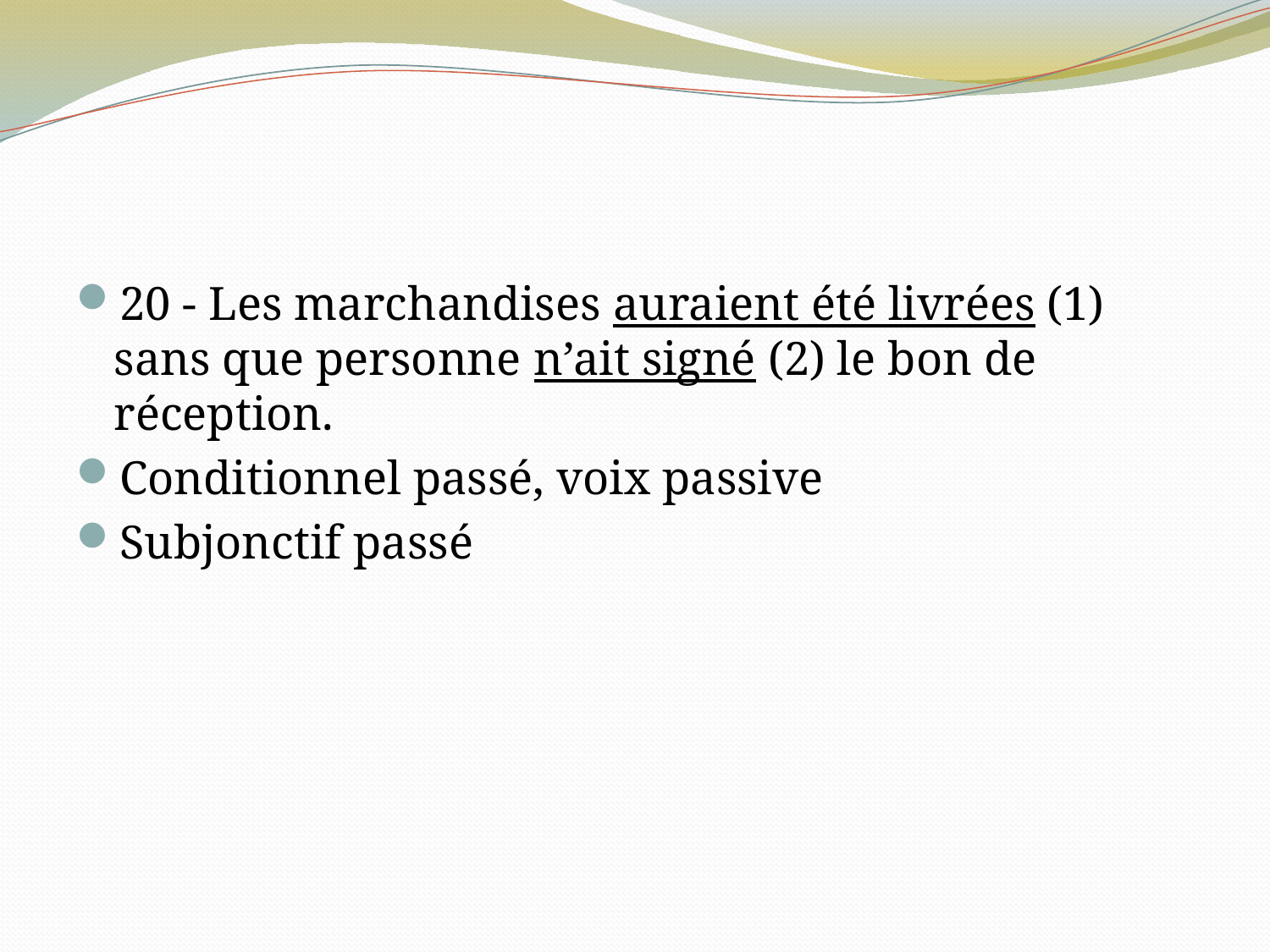

#
20 - Les marchandises auraient été livrées (1) sans que personne n’ait signé (2) le bon de réception.
Conditionnel passé, voix passive
Subjonctif passé